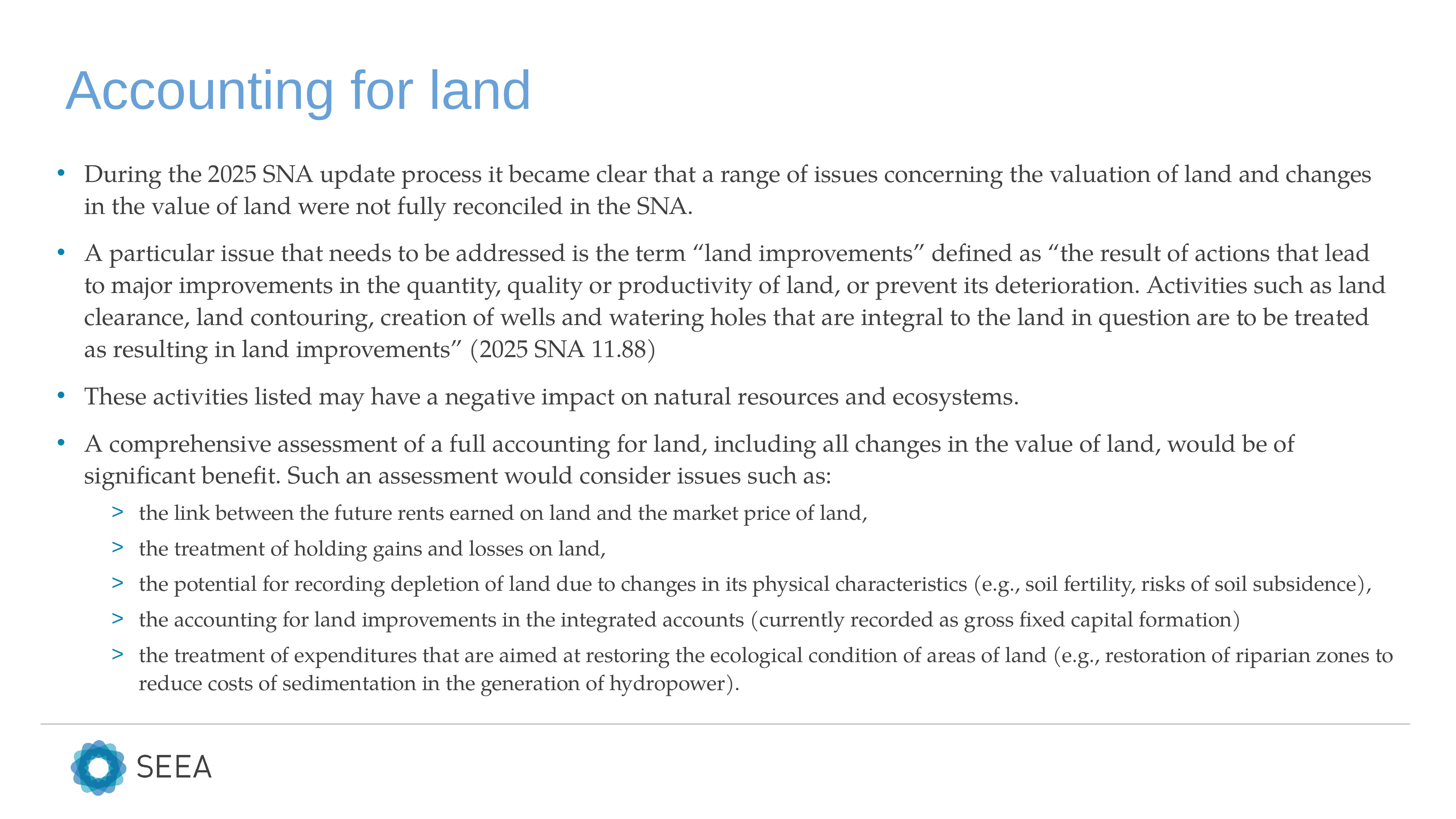

# Accounting for land
During the 2025 SNA update process it became clear that a range of issues concerning the valuation of land and changes in the value of land were not fully reconciled in the SNA.
A particular issue that needs to be addressed is the term “land improvements” defined as “the result of actions that lead to major improvements in the quantity, quality or productivity of land, or prevent its deterioration. Activities such as land clearance, land contouring, creation of wells and watering holes that are integral to the land in question are to be treated as resulting in land improvements” (2025 SNA 11.88)
These activities listed may have a negative impact on natural resources and ecosystems.
A comprehensive assessment of a full accounting for land, including all changes in the value of land, would be of significant benefit. Such an assessment would consider issues such as:
the link between the future rents earned on land and the market price of land,
the treatment of holding gains and losses on land,
the potential for recording depletion of land due to changes in its physical characteristics (e.g., soil fertility, risks of soil subsidence),
the accounting for land improvements in the integrated accounts (currently recorded as gross fixed capital formation)
the treatment of expenditures that are aimed at restoring the ecological condition of areas of land (e.g., restoration of riparian zones to reduce costs of sedimentation in the generation of hydropower).